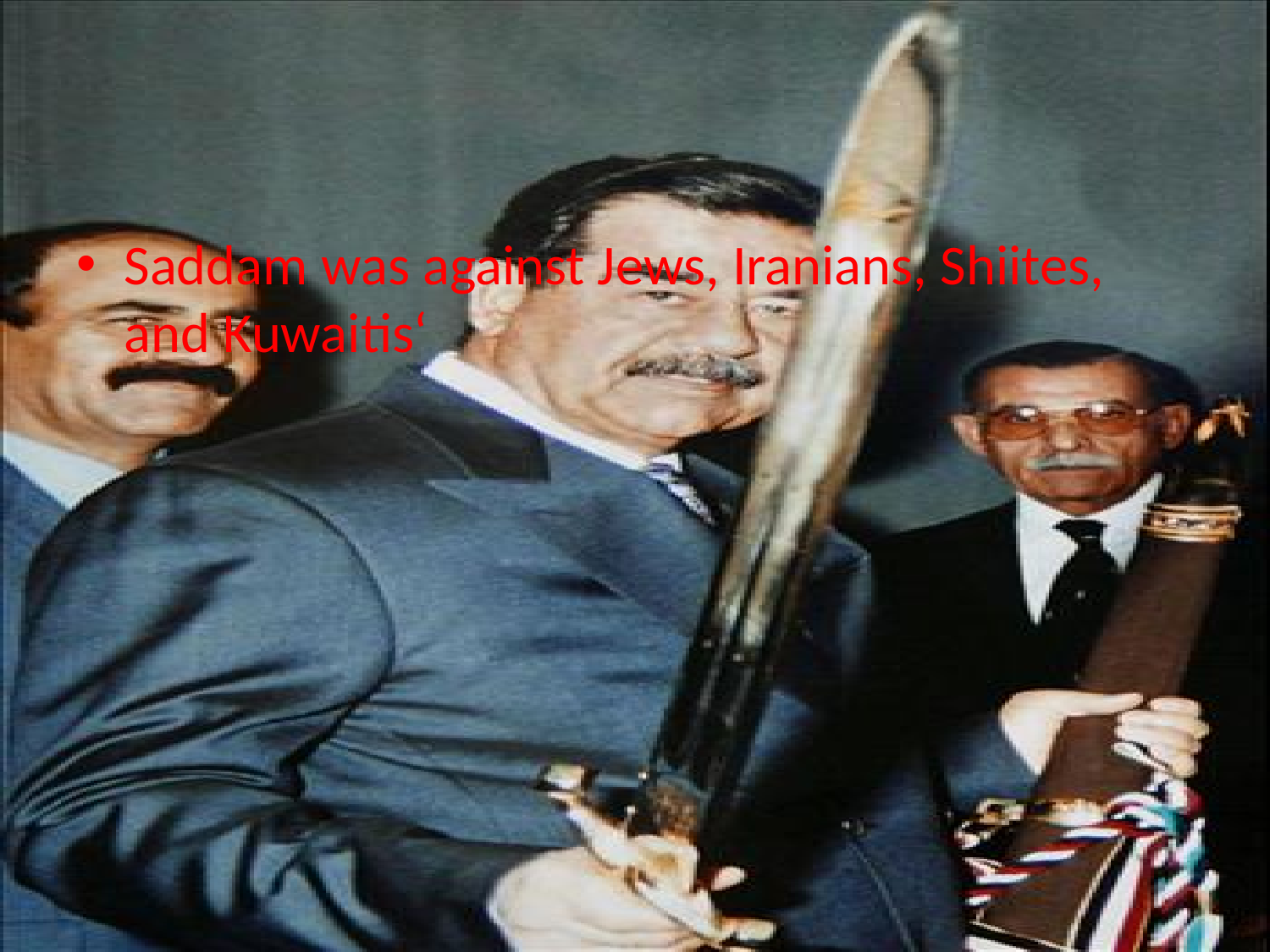

#
Saddam was against Jews, Iranians, Shiites, and Kuwaitis‘